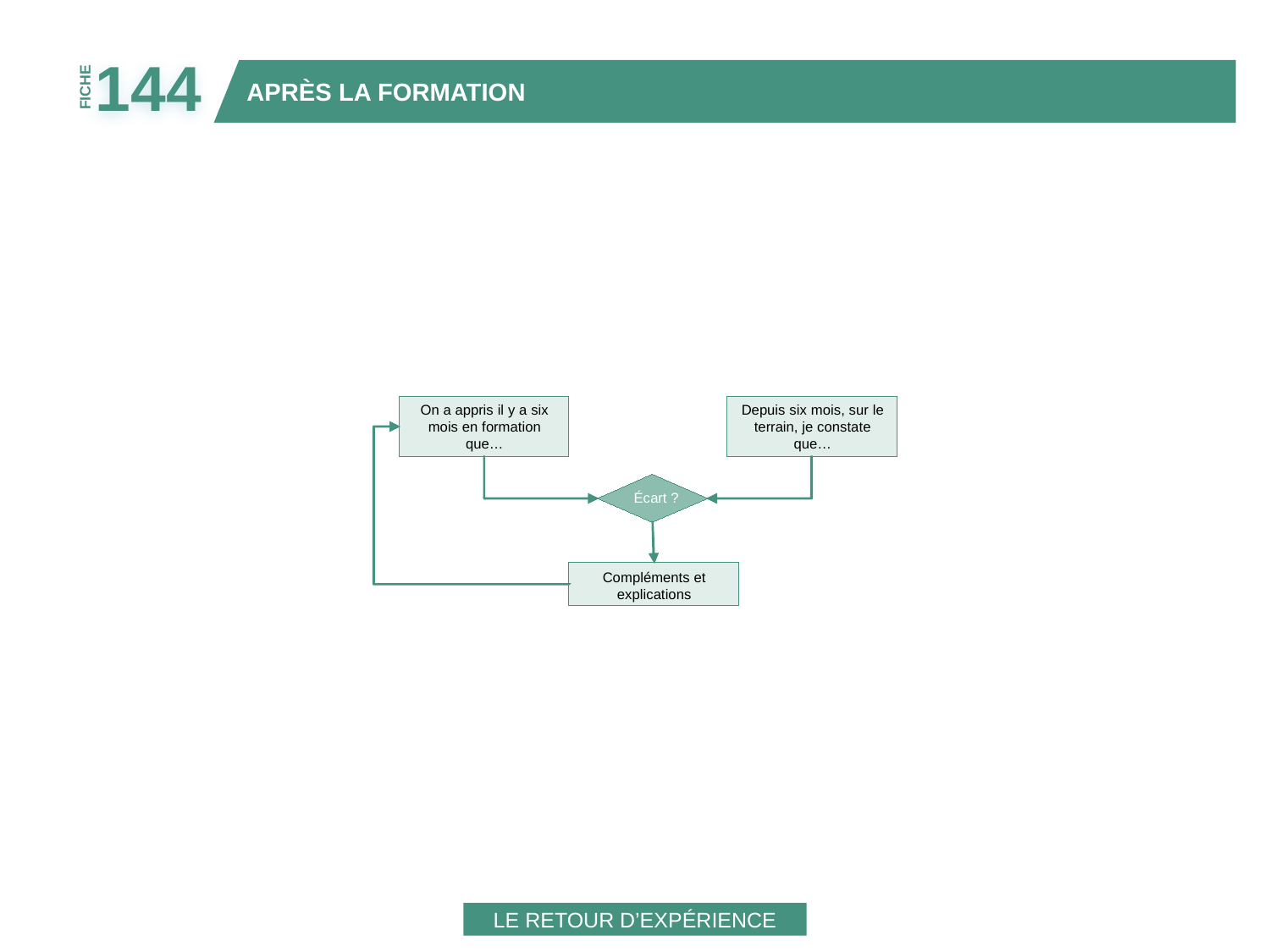

144

APRÈS LA FORMATION
FICHE

On a appris il y a six
mois en formation
que…
Depuis six mois, sur le
terrain, je constate
que…

Écart ?

Compléments et
explications
LE RETOUR D’EXPÉRIENCE